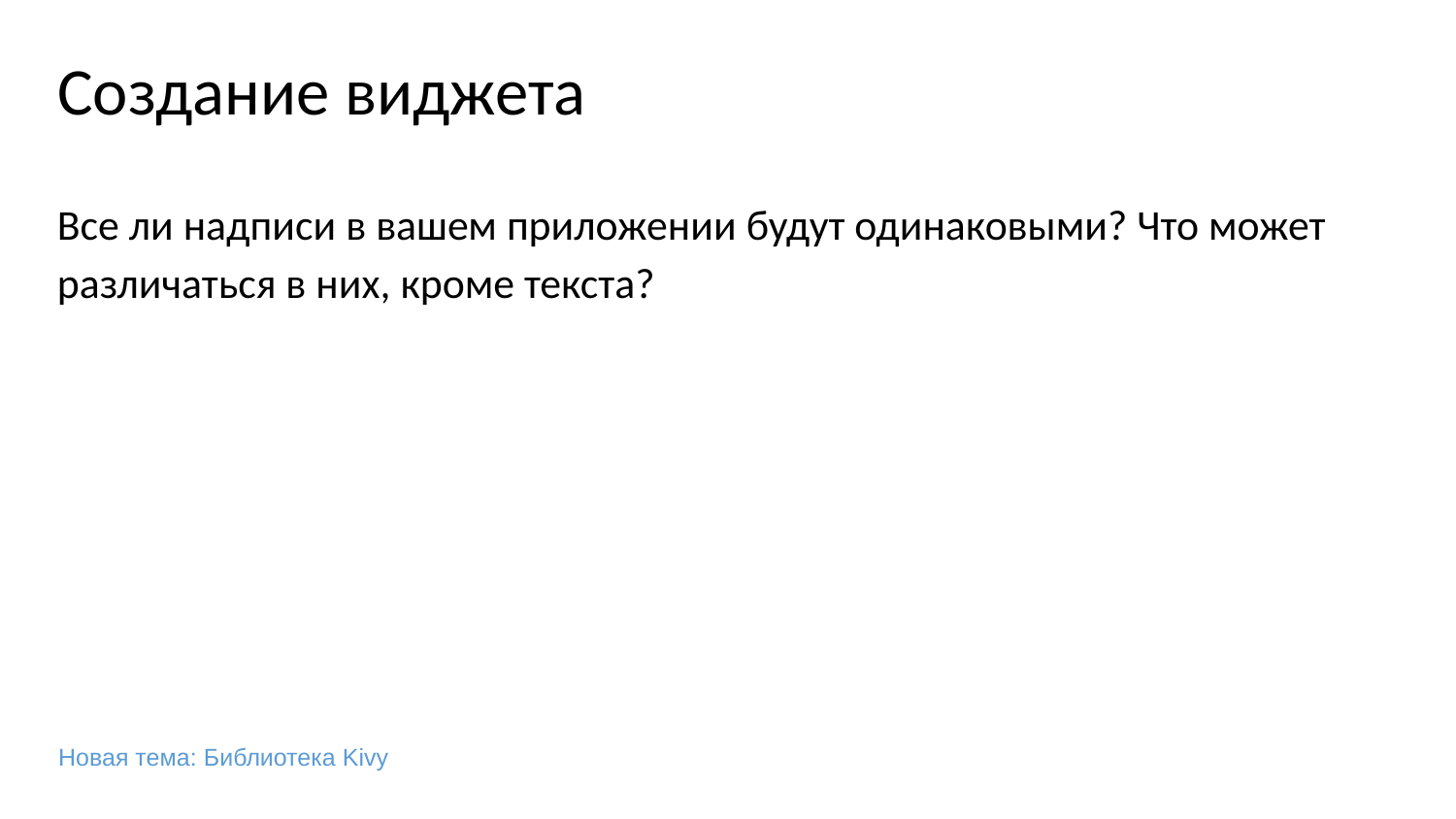

# Создание виджета
Все ли надписи в вашем приложении будут одинаковыми? Что может различаться в них, кроме текста?
Новая тема: Библиотека Kivy